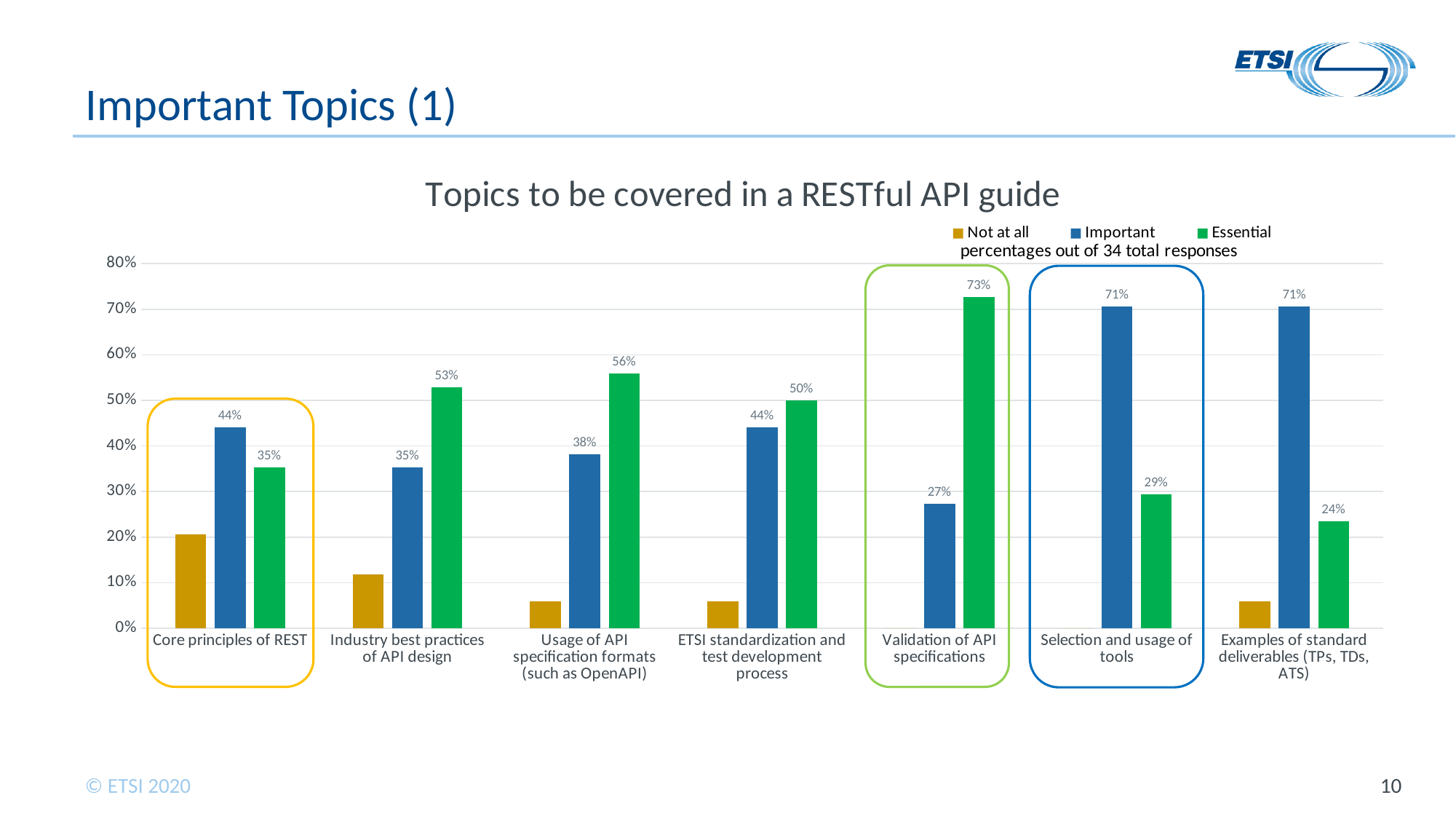

# Important Topics (1)

### Chart: Topics to be covered in a RESTful API guide

| Category | Not at all | Important | Essential |
|---|---|---|---|
| Core principles of REST | 0.20588235294117646 | 0.4411764705882353 | 0.35294117647058826 |
| Industry best practices of API design | 0.11764705882352941 | 0.35294117647058826 | 0.5294117647058824 |
| Usage of API specification formats (such as OpenAPI) | 0.058823529411764705 | 0.38235294117647056 | 0.5588235294117647 |
| ETSI standardization and test development process | 0.058823529411764705 | 0.4411764705882353 | 0.5 |
| Validation of API specifications | 0.0 | 0.2727272727272727 | 0.7272727272727273 |
| Selection and usage of tools | 0.0 | 0.7058823529411765 | 0.29411764705882354 |
| Examples of standard deliverables (TPs, TDs, ATS) | 0.058823529411764705 | 0.7058823529411765 | 0.23529411764705882 |